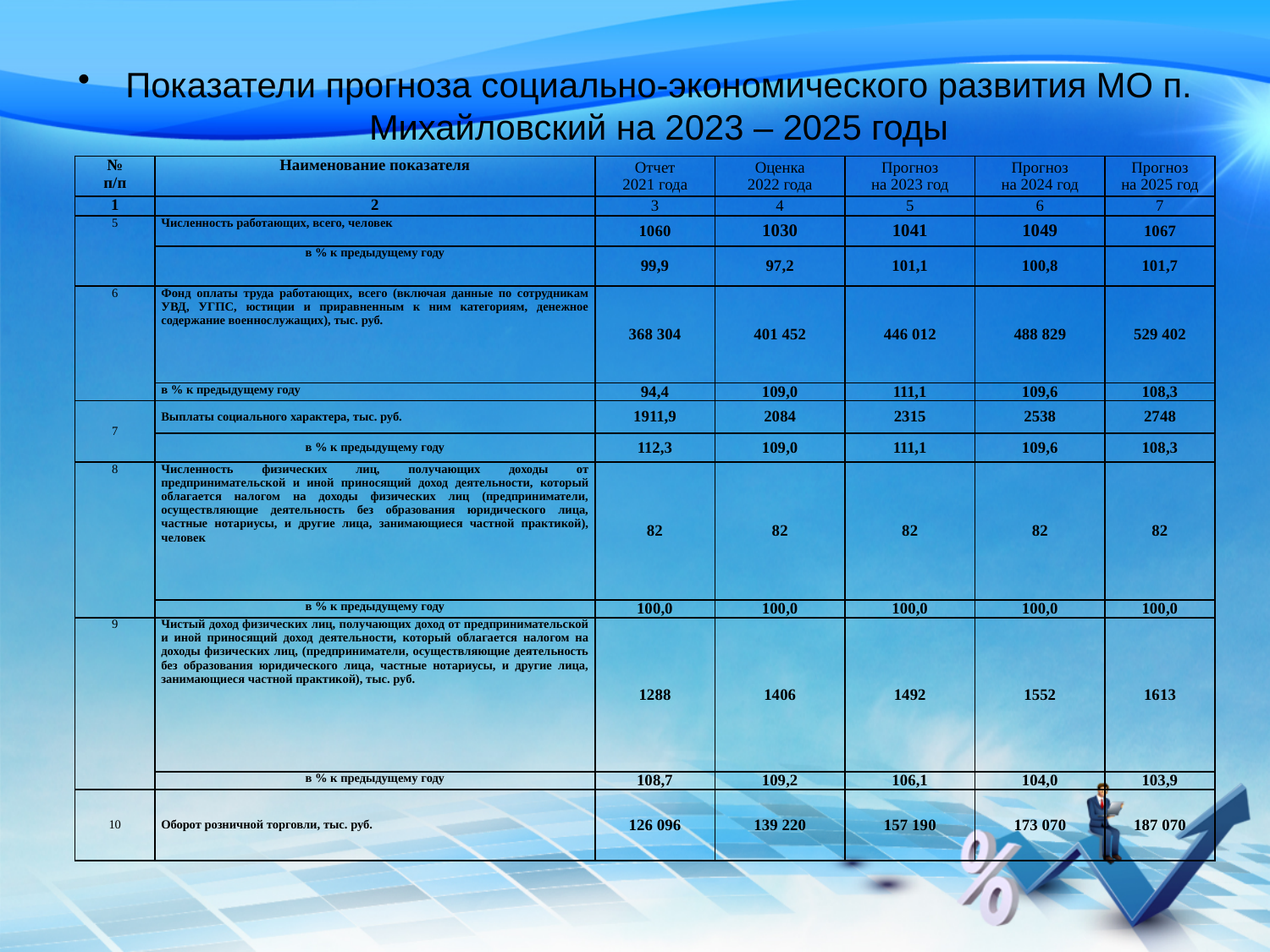

Показатели прогноза социально-экономического развития МО п. Михайловский на 2023 – 2025 годы

| № п/п | Наименование показателя | Отчет 2021 года | Оценка 2022 года | Прогноз на 2023 год | Прогноз на 2024 год | Прогноз на 2025 год |
| --- | --- | --- | --- | --- | --- | --- |
| 1 | 2 | 3 | 4 | 5 | 6 | 7 |
| 5 | Численность работающих, всего, человек | 1060 | 1030 | 1041 | 1049 | 1067 |
| --- | --- | --- | --- | --- | --- | --- |
|  | в % к предыдущему году | 99,9 | 97,2 | 101,1 | 100,8 | 101,7 |
| 6 | Фонд оплаты труда работающих, всего (включая данные по сотрудникам УВД, УГПС, юстиции и приравненным к ним категориям, денежное содержание военнослужащих), тыс. руб. | 368 304 | 401 452 | 446 012 | 488 829 | 529 402 |
|  | в % к предыдущему году | 94,4 | 109,0 | 111,1 | 109,6 | 108,3 |
| 7 | Выплаты социального характера, тыс. руб. | 1911,9 | 2084 | 2315 | 2538 | 2748 |
|  | в % к предыдущему году | 112,3 | 109,0 | 111,1 | 109,6 | 108,3 |
| 8 | Численность физических лиц, получающих доходы от предпринимательской и иной приносящий доход деятельности, который облагается налогом на доходы физических лиц (предприниматели, осуществляющие деятельность без образования юридического лица, частные нотариусы, и другие лица, занимающиеся частной практикой), человек | 82 | 82 | 82 | 82 | 82 |
|  | в % к предыдущему году | 100,0 | 100,0 | 100,0 | 100,0 | 100,0 |
| 9 | Чистый доход физических лиц, получающих доход от предпринимательской и иной приносящий доход деятельности, который облагается налогом на доходы физических лиц, (предприниматели, осуществляющие деятельность без образования юридического лица, частные нотариусы, и другие лица, занимающиеся частной практикой), тыс. руб. | 1288 | 1406 | 1492 | 1552 | 1613 |
|  | в % к предыдущему году | 108,7 | 109,2 | 106,1 | 104,0 | 103,9 |
| 10 | Оборот розничной торговли, тыс. руб. | 126 096 | 139 220 | 157 190 | 173 070 | 187 070 |